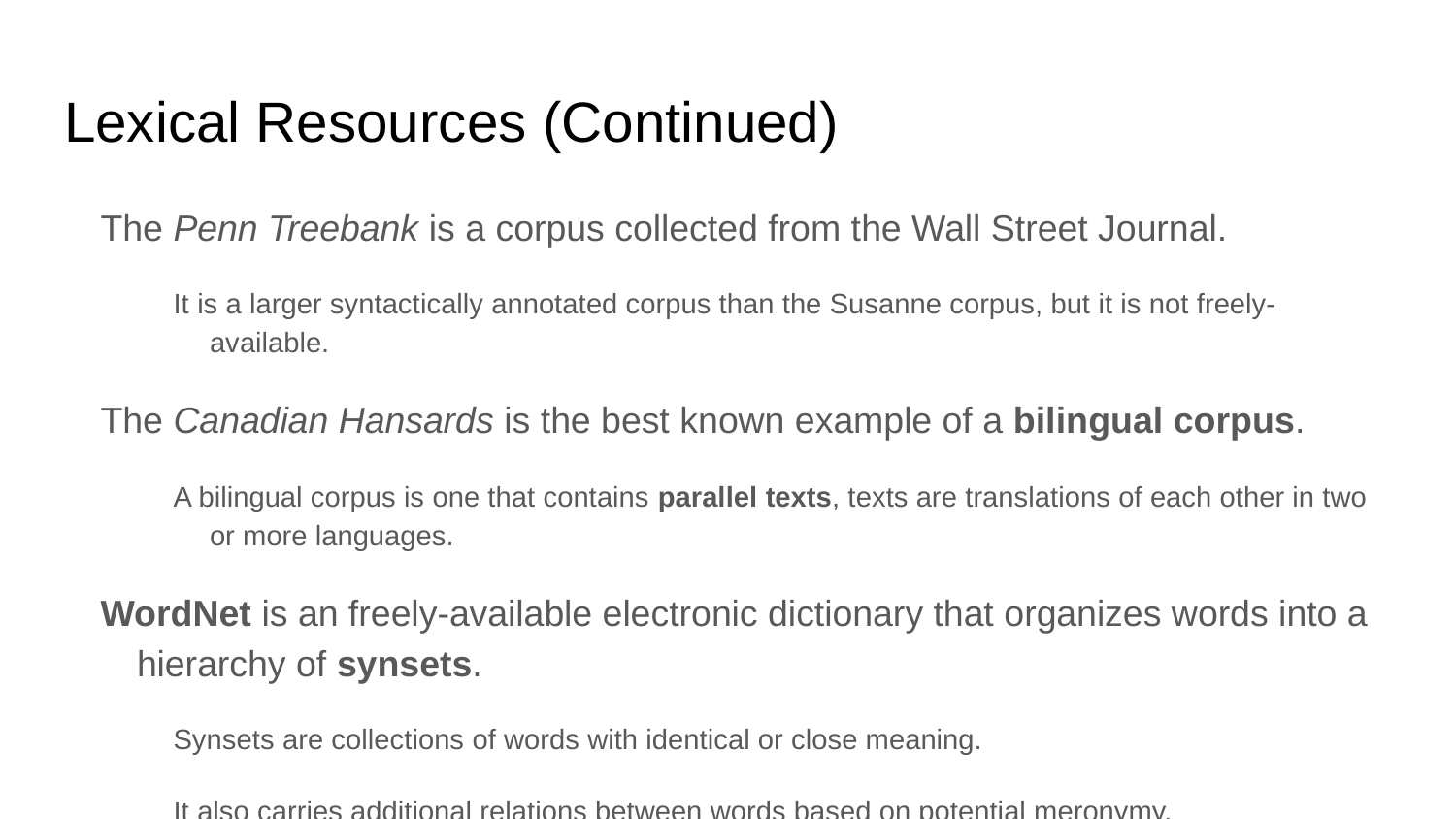

# Lexical Resources (Continued)
The Penn Treebank is a corpus collected from the Wall Street Journal.
It is a larger syntactically annotated corpus than the Susanne corpus, but it is not freely-available.
The Canadian Hansards is the best known example of a bilingual corpus.
A bilingual corpus is one that contains parallel texts, texts are translations of each other in two or more languages.
WordNet is an freely-available electronic dictionary that organizes words into a hierarchy of synsets.
Synsets are collections of words with identical or close meaning.
It also carries additional relations between words based on potential meronymy.